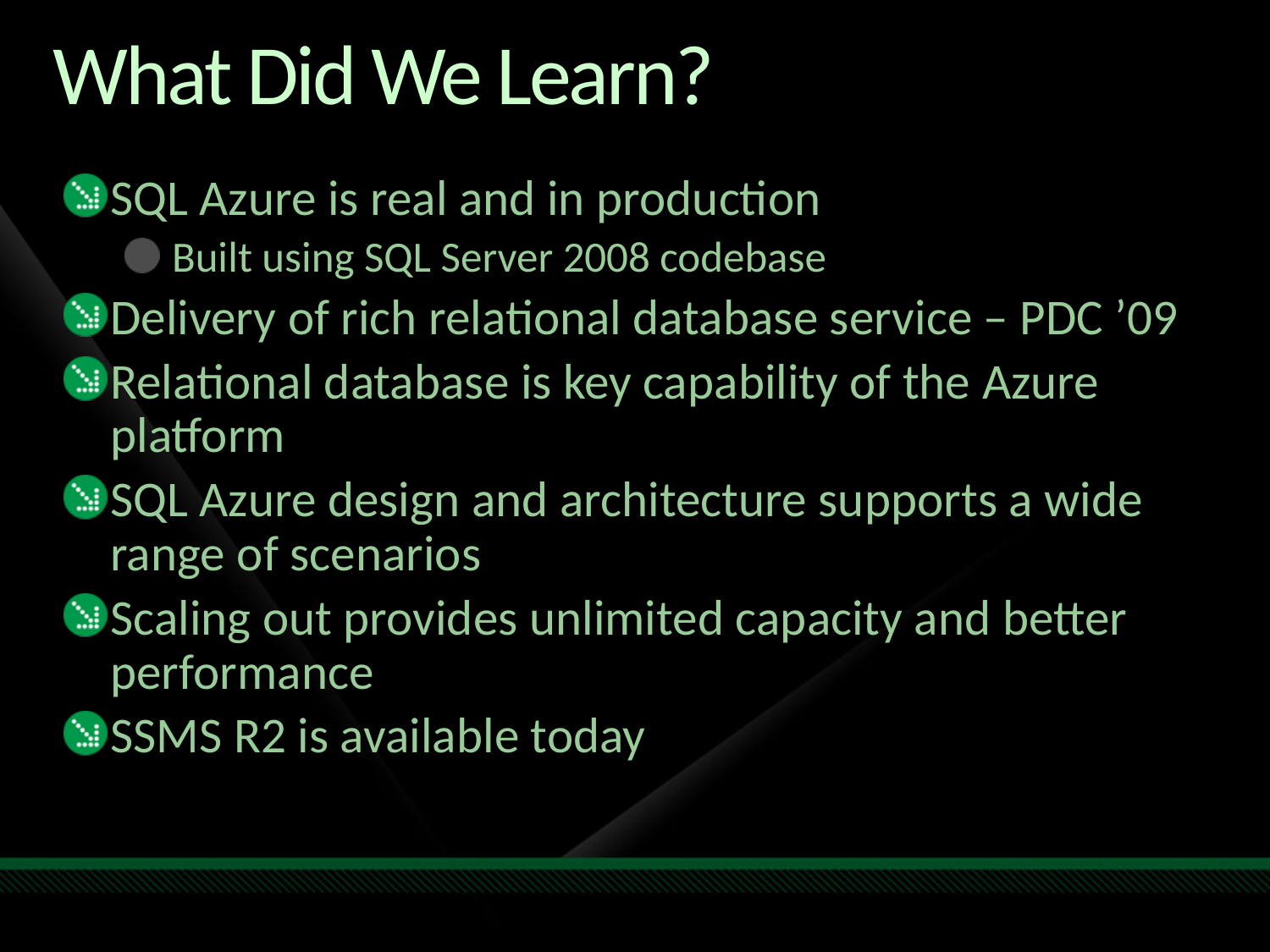

# What Did We Learn?
SQL Azure is real and in production
Built using SQL Server 2008 codebase
Delivery of rich relational database service – PDC ’09
Relational database is key capability of the Azure platform
SQL Azure design and architecture supports a wide range of scenarios
Scaling out provides unlimited capacity and better performance
SSMS R2 is available today